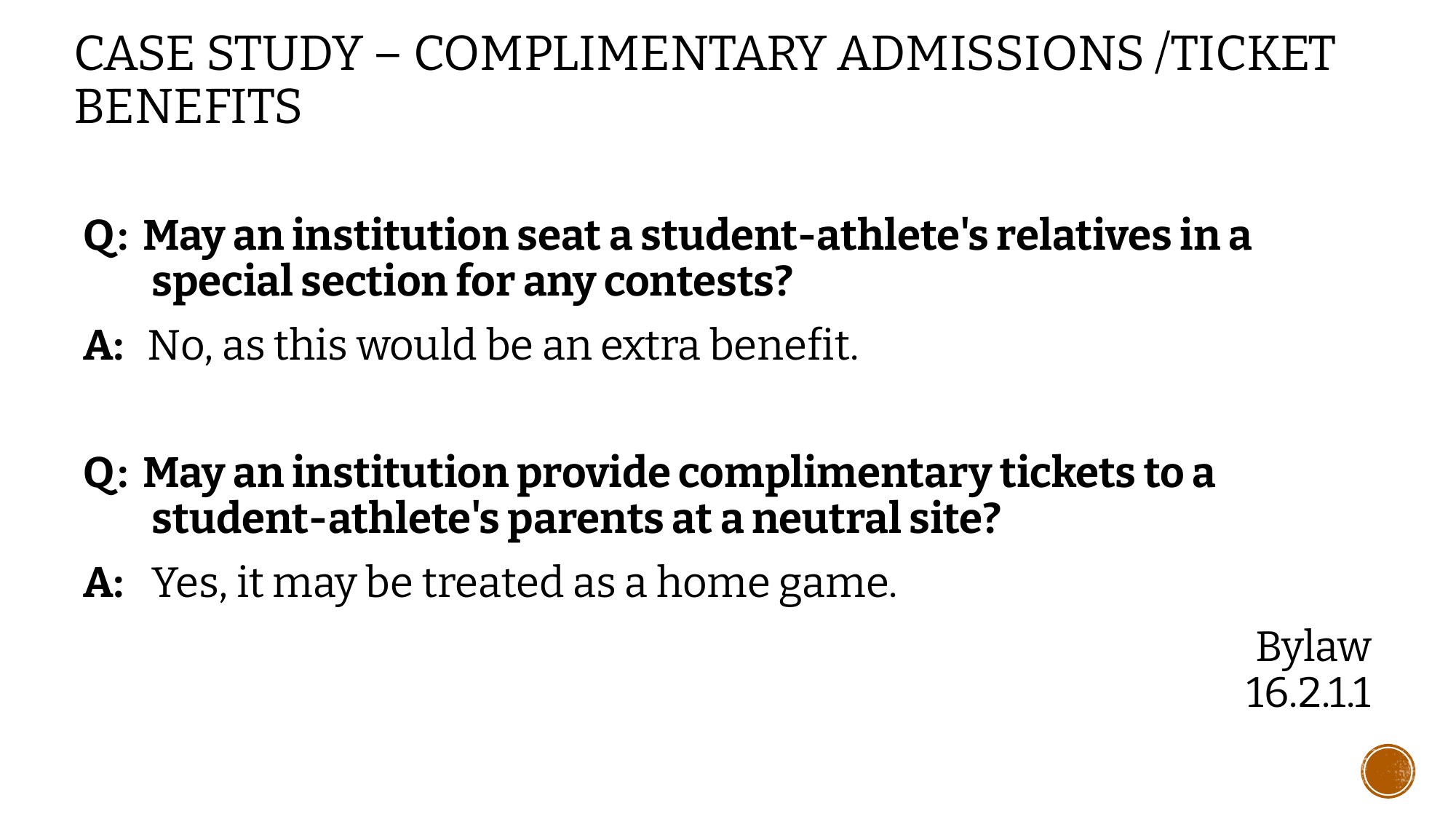

# Case Study – Complimentary Admissions /Ticket Benefits
Q:  May an institution seat a student-athlete's relatives in a special section for any contests?
A:   No, as this would be an extra benefit.

Q:  May an institution provide complimentary tickets to a student-athlete's parents at a neutral site?
A:  	Yes, it may be treated as a home game.
										Bylaw 16.2.1.1